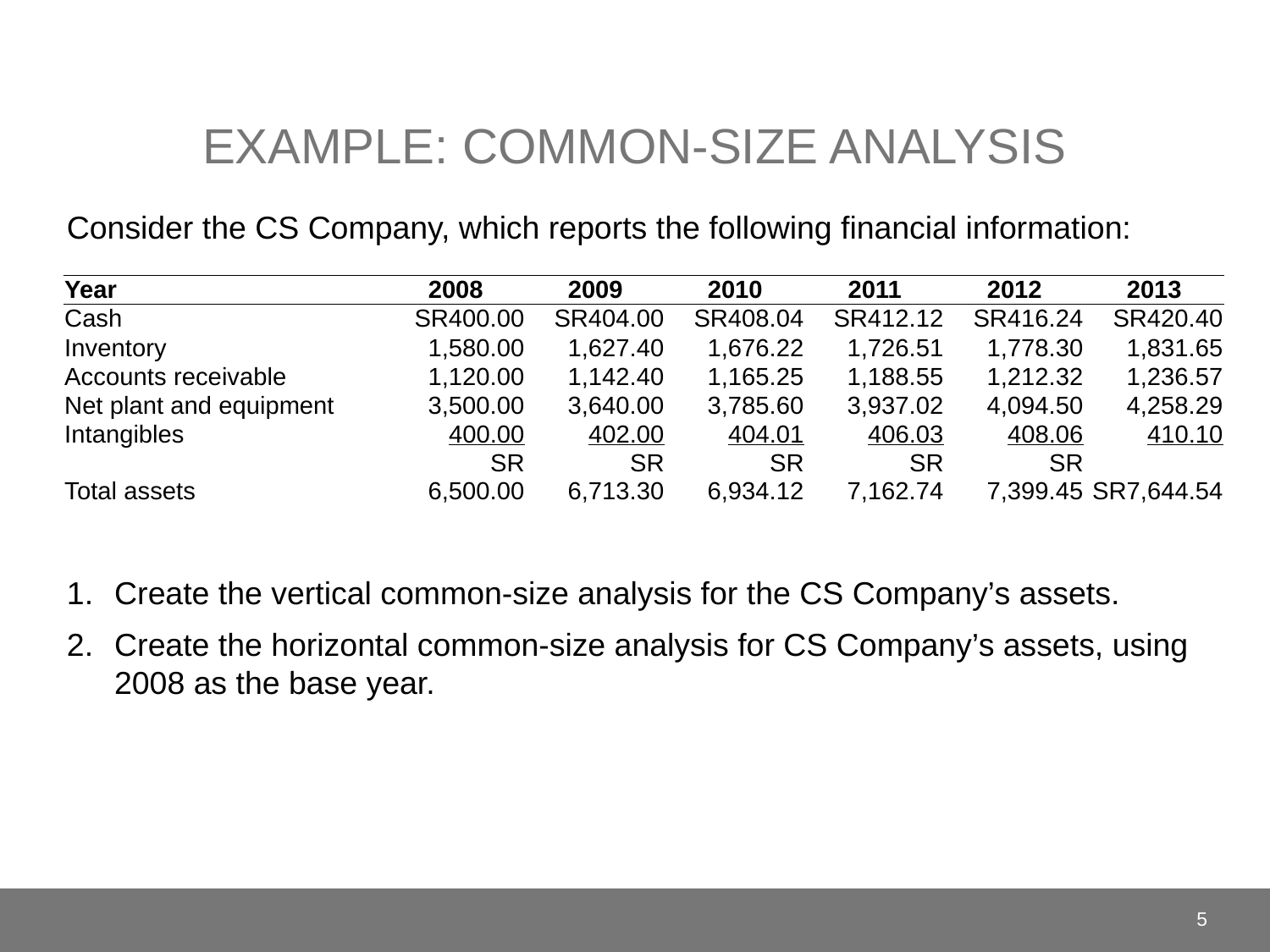

# Example: Common-size analysis
Consider the CS Company, which reports the following financial information:

Create the vertical common-size analysis for the CS Company’s assets.
Create the horizontal common-size analysis for CS Company’s assets, using 2008 as the base year.

| Year | 2008 | 2009 | 2010 | 2011 | 2012 | 2013 |
| --- | --- | --- | --- | --- | --- | --- |
| Cash | SR400.00 | SR404.00 | SR408.04 | SR412.12 | SR416.24 | SR420.40 |
| Inventory | 1,580.00 | 1,627.40 | 1,676.22 | 1,726.51 | 1,778.30 | 1,831.65 |
| Accounts receivable | 1,120.00 | 1,142.40 | 1,165.25 | 1,188.55 | 1,212.32 | 1,236.57 |
| Net plant and equipment | 3,500.00 | 3,640.00 | 3,785.60 | 3,937.02 | 4,094.50 | 4,258.29 |
| Intangibles | 400.00 | 402.00 | 404.01 | 406.03 | 408.06 | 410.10 |
| Total assets | SR 6,500.00 | SR 6,713.30 | SR 6,934.12 | SR 7,162.74 | SR 7,399.45 | SR7,644.54 |
5